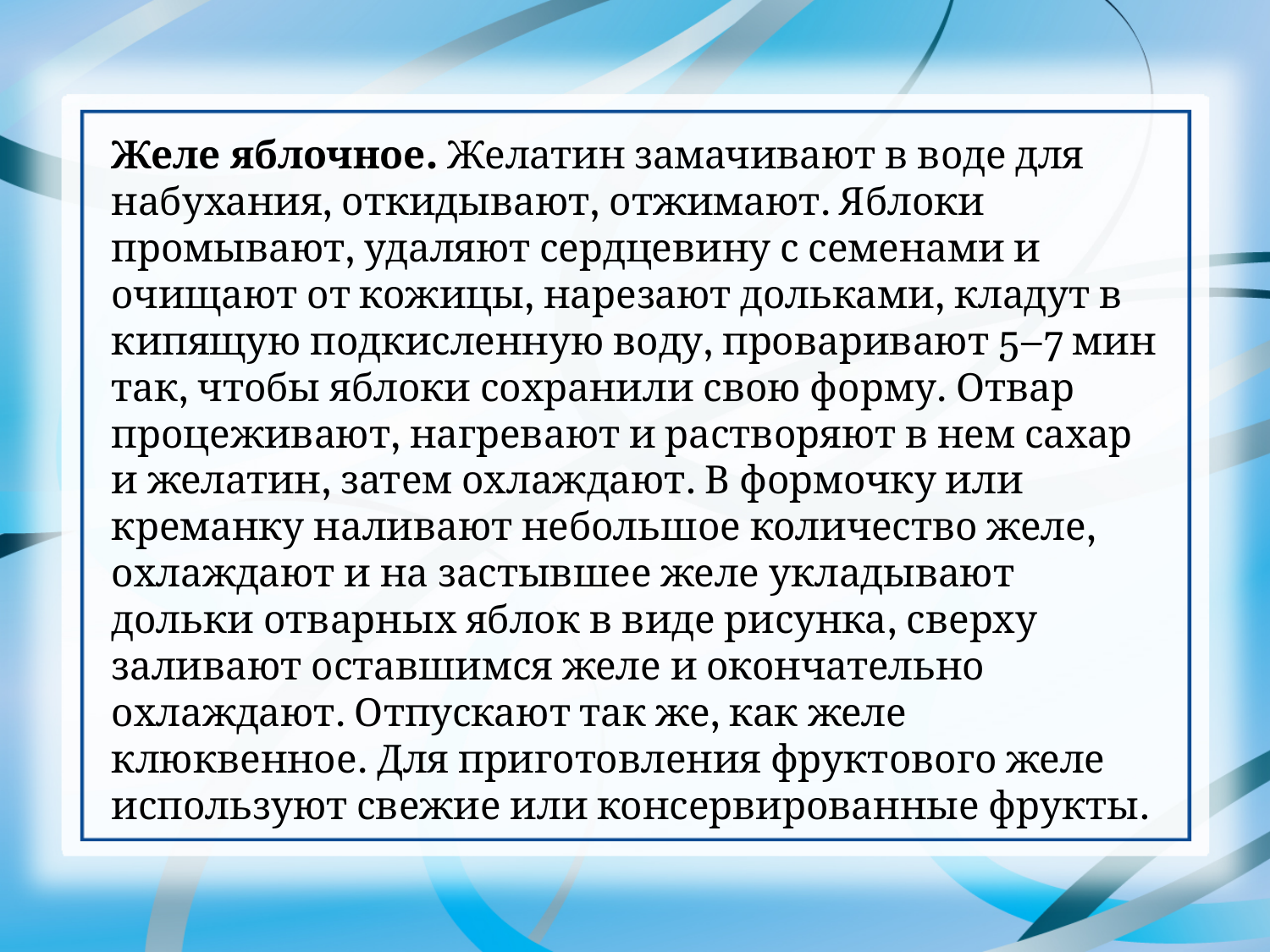

Желе яблочное. Желатин замачивают в воде для набухания, откидывают, отжимают. Яблоки промывают, удаляют сердцевину с семенами и очищают от кожицы, нарезают дольками, кладут в кипящую подкисленную воду, проваривают 5–7 мин так, чтобы яблоки сохранили свою форму. Отвар процеживают, нагревают и растворяют в нем сахар и желатин, затем охлаждают. В формочку или креманку наливают небольшое количество желе, охлаждают и на застывшее желе укладывают дольки отварных яблок в виде рисунка, сверху заливают оставшимся желе и окончательно охлаждают. Отпускают так же, как желе клюквенное. Для приготовления фруктового желе используют свежие или консервированные фрукты.